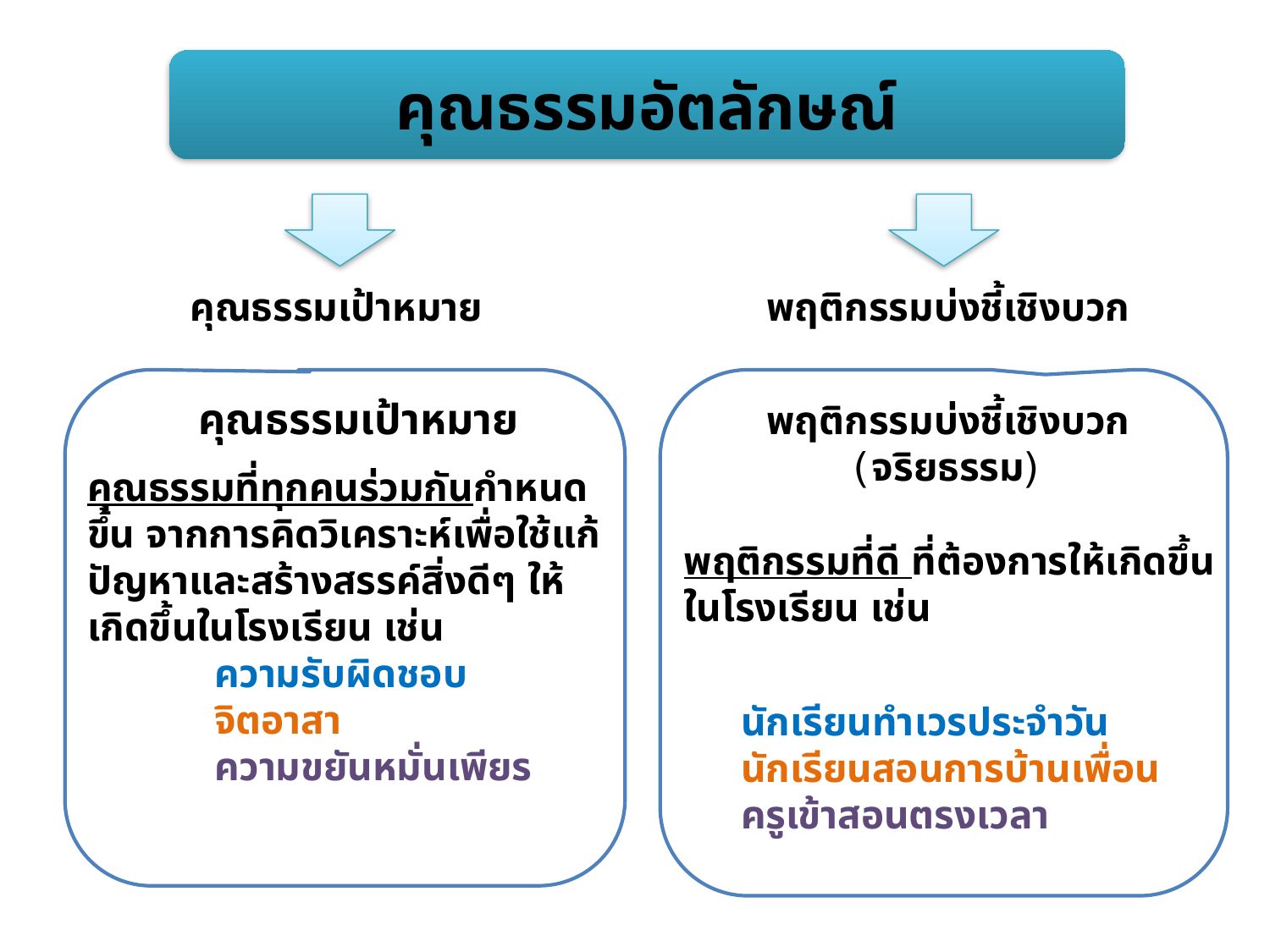

คุณธรรมอัตลักษณ์

 คุณธรรมเป้าหมาย
พฤติกรรมบ่งชี้เชิงบวก

คุณธรรมที่ทุกคนร่วมกันกำหนดขึ้น จากการคิดวิเคราะห์เพื่อใช้แก้ปัญหาและสร้างสรรค์สิ่งดีๆ ให้เกิดขึ้นในโรงเรียน เช่น
	ความรับผิดชอบ
	จิตอาสา
	ความขยันหมั่นเพียร

 คุณธรรมเป้าหมาย
พฤติกรรมบ่งชี้เชิงบวก
(จริยธรรม)
พฤติกรรมที่ดี ที่ต้องการให้เกิดขึ้นในโรงเรียน เช่น

     นักเรียนทำเวรประจำวัน
     นักเรียนสอนการบ้านเพื่อน
     ครูเข้าสอนตรงเวลา